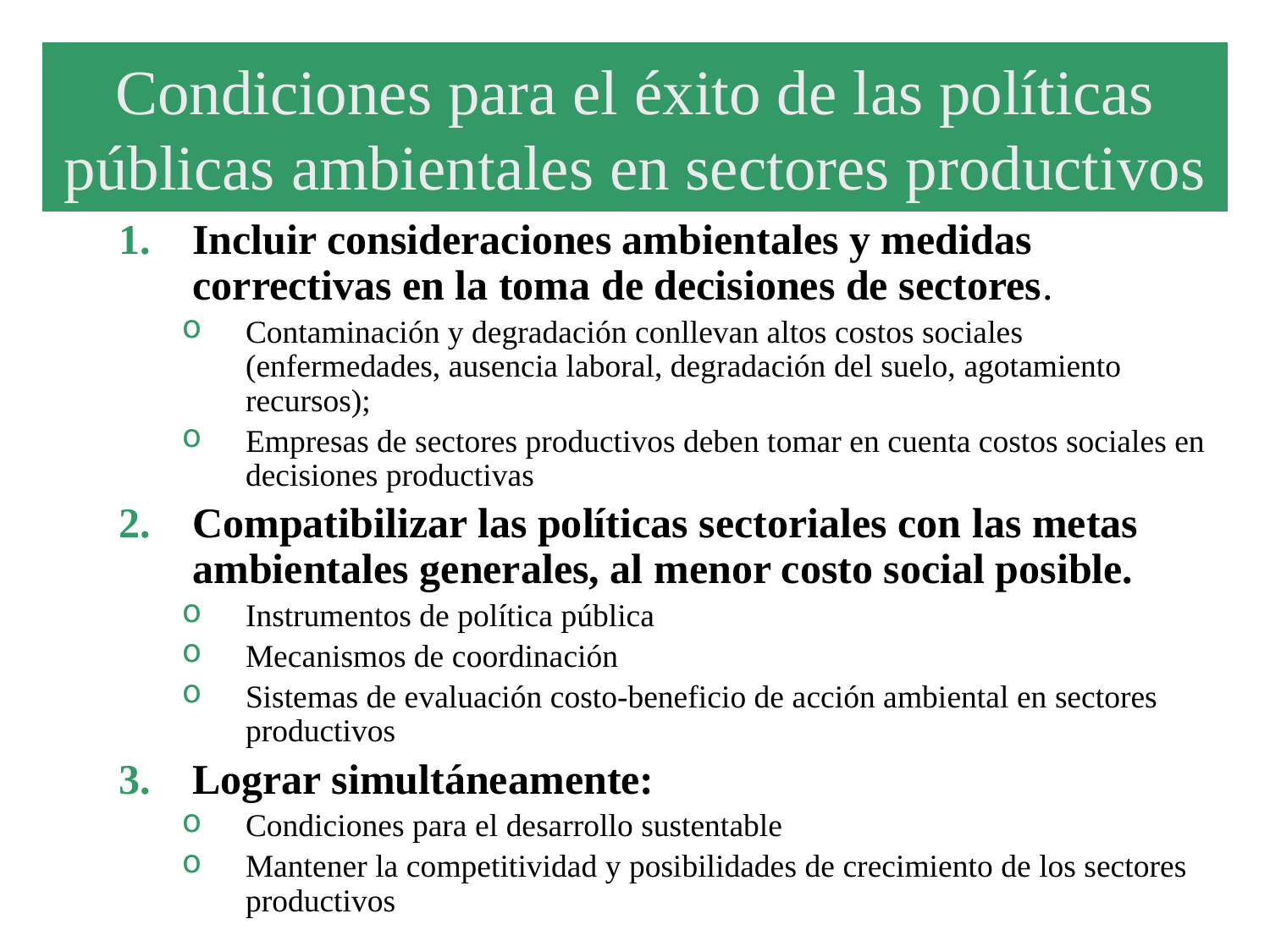

# Condiciones para el éxito de las políticas públicas ambientales en sectores productivos
Incluir consideraciones ambientales y medidas correctivas en la toma de decisiones de sectores.
Contaminación y degradación conllevan altos costos sociales (enfermedades, ausencia laboral, degradación del suelo, agotamiento recursos);
Empresas de sectores productivos deben tomar en cuenta costos sociales en decisiones productivas
Compatibilizar las políticas sectoriales con las metas ambientales generales, al menor costo social posible.
Instrumentos de política pública
Mecanismos de coordinación
Sistemas de evaluación costo-beneficio de acción ambiental en sectores productivos
Lograr simultáneamente:
Condiciones para el desarrollo sustentable
Mantener la competitividad y posibilidades de crecimiento de los sectores productivos